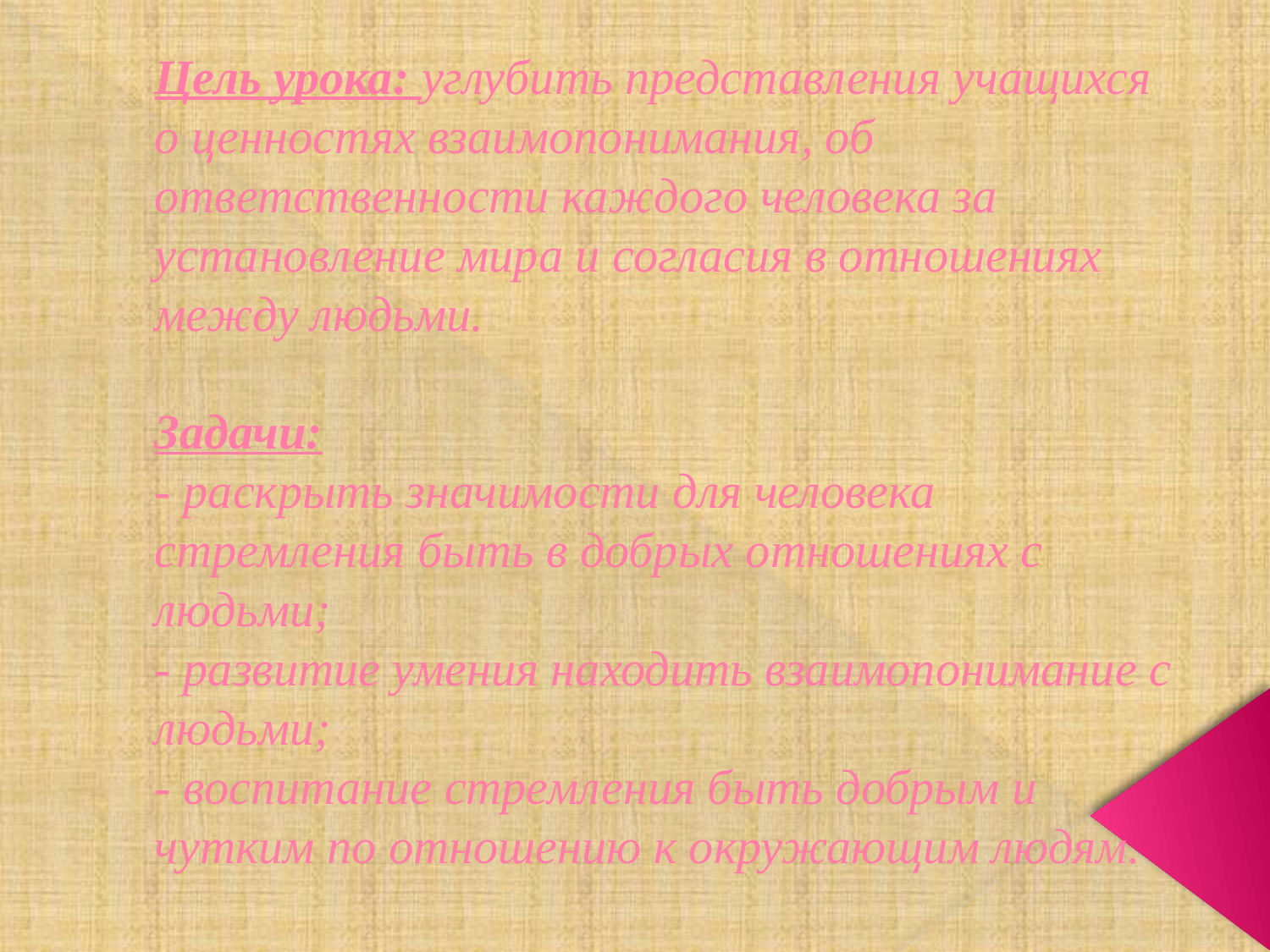

# Цель урока: углубить представления учащихся о ценностях взаимопонимания, об ответственности каждого человека за установление мира и согласия в отношениях между людьми. Задачи: - раскрыть значимости для человека стремления быть в добрых отношениях с людьми; - развитие умения находить взаимопонимание с людьми; - воспитание стремления быть добрым и чутким по отношению к окружающим людям.